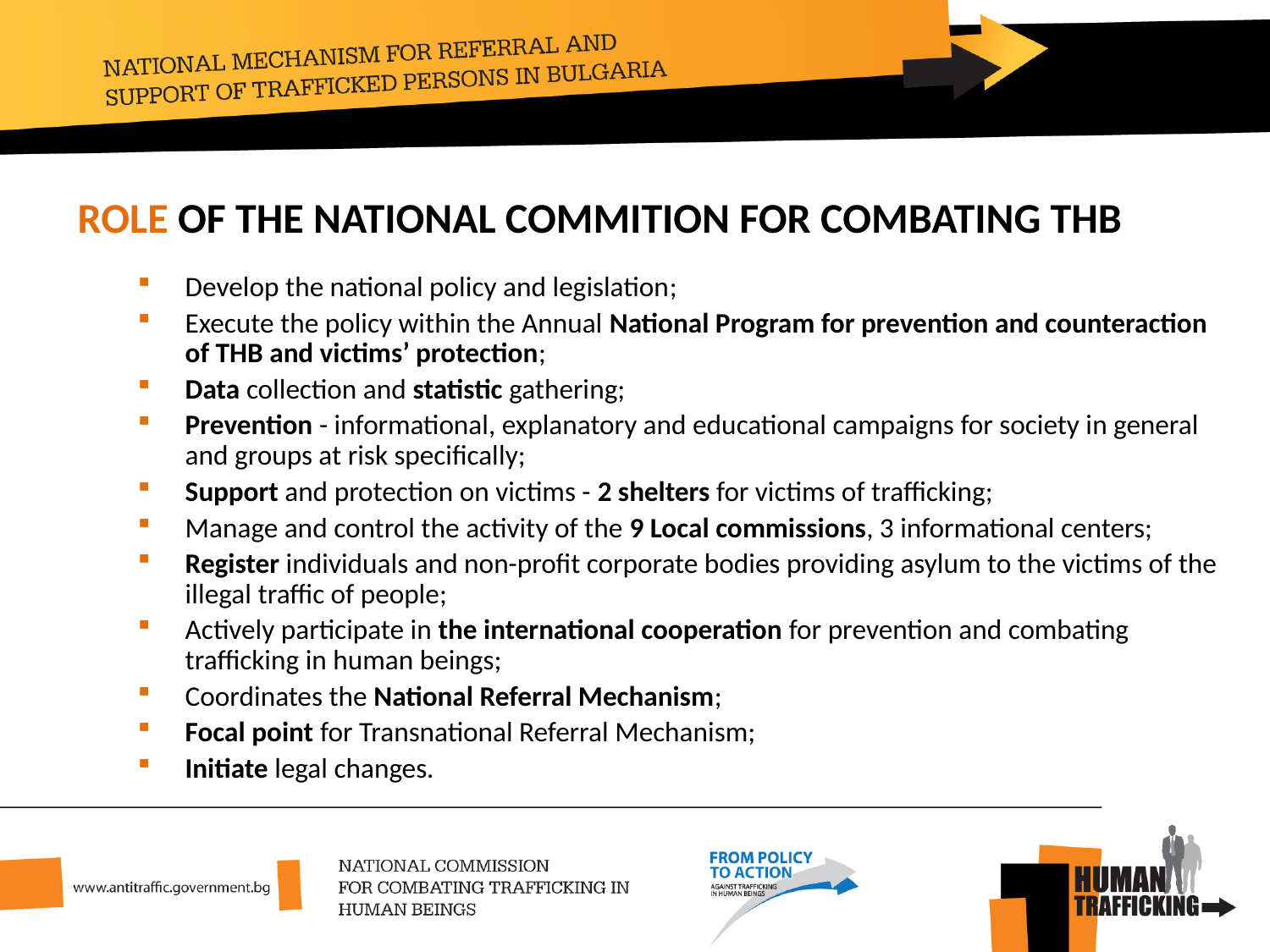

ROLE OF THE NATIONAL COMMITION FOR COMBATING THB
Develop the national policy and legislation;
Execute the policy within the Annual National Program for prevention and counteraction of THB and victims’ protection;
Data collection and statistic gathering;
Prevention - informational, explanatory and educational campaigns for society in general and groups at risk specifically;
Support and protection on victims - 2 shelters for victims of trafficking;
Manage and control the activity of the 9 Local commissions, 3 informational centers;
Register individuals and non-profit corporate bodies providing asylum to the victims of the illegal traffic of people;
Actively participate in the international cooperation for prevention and combating trafficking in human beings;
Coordinates the National Referral Mechanism;
Focal point for Transnational Referral Mechanism;
Initiate legal changes.